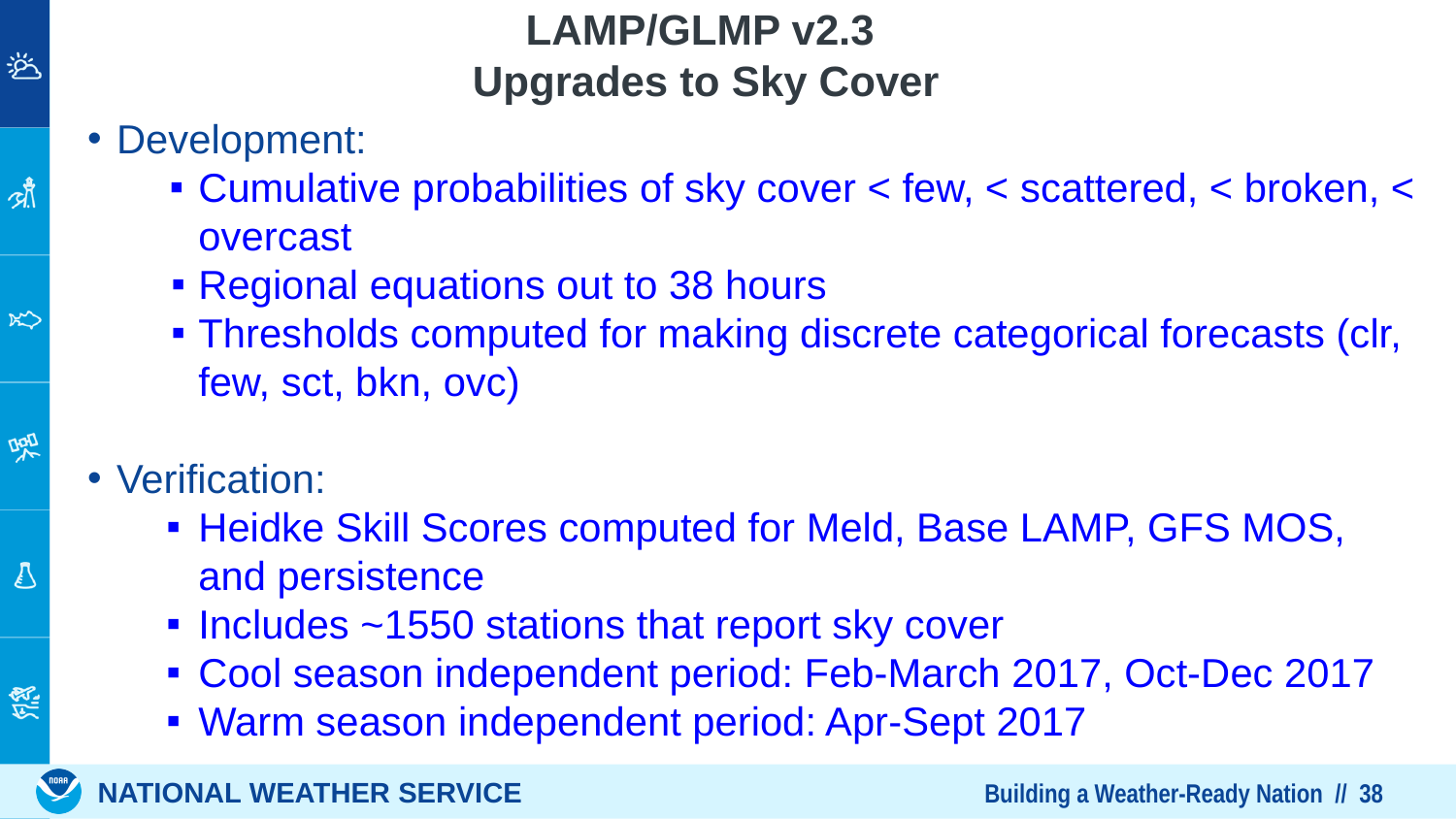

# LAMP/GLMP v2.3 Upgrades to Sky Cover
Development:
Cumulative probabilities of sky cover < few, < scattered, < broken, < overcast
Regional equations out to 38 hours
Thresholds computed for making discrete categorical forecasts (clr, few, sct, bkn, ovc)

Verification:
Heidke Skill Scores computed for Meld, Base LAMP, GFS MOS, and persistence
Includes ~1550 stations that report sky cover
Cool season independent period: Feb-March 2017, Oct-Dec 2017
Warm season independent period: Apr-Sept 2017